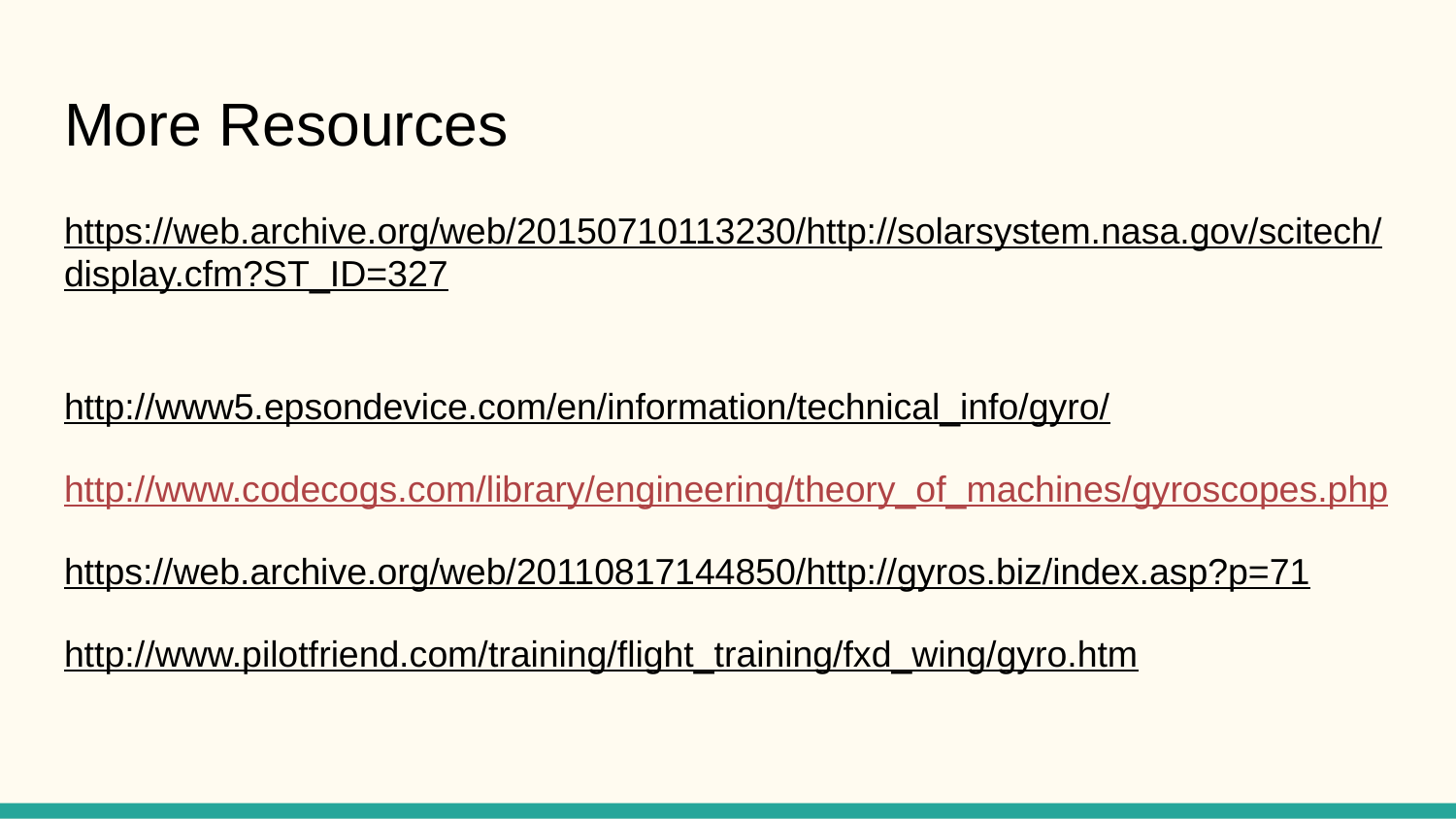

# More Resources
https://web.archive.org/web/20150710113230/http://solarsystem.nasa.gov/scitech/display.cfm?ST_ID=327
http://www5.epsondevice.com/en/information/technical_info/gyro/
http://www.codecogs.com/library/engineering/theory_of_machines/gyroscopes.php
https://web.archive.org/web/20110817144850/http://gyros.biz/index.asp?p=71
http://www.pilotfriend.com/training/flight_training/fxd_wing/gyro.htm